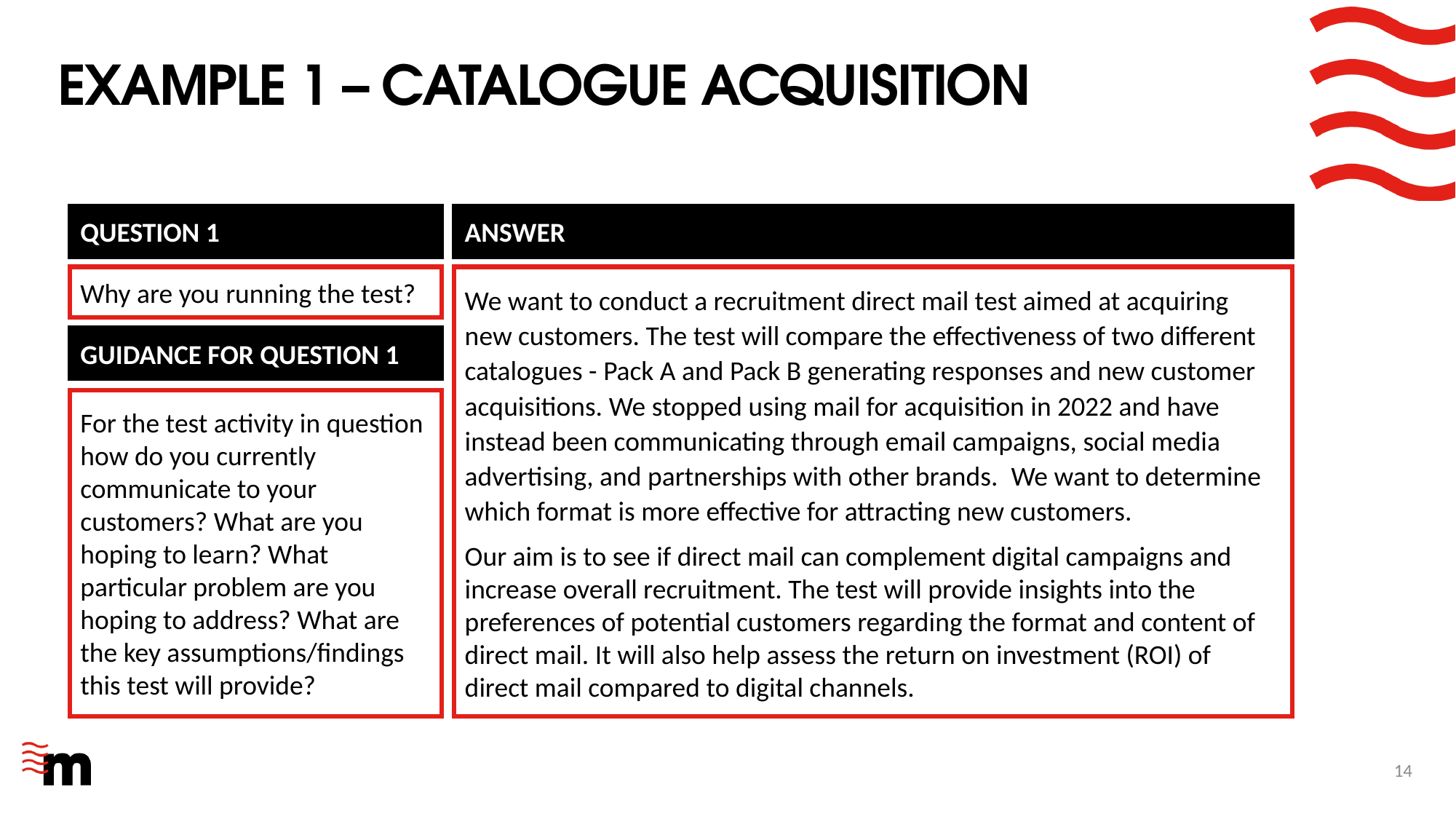

# Example 1 – catalogue acquisition

QUESTION 1
ANSWER
Why are you running the test?
We want to conduct a recruitment direct mail test aimed at acquiring new customers. The test will compare the effectiveness of two different catalogues - Pack A and Pack B generating responses and new customer acquisitions. We stopped using mail for acquisition in 2022 and have instead been communicating through email campaigns, social media advertising, and partnerships with other brands.  We want to determine which format is more effective for attracting new customers.
Our aim is to see if direct mail can complement digital campaigns and increase overall recruitment. The test will provide insights into the preferences of potential customers regarding the format and content of direct mail. It will also help assess the return on investment (ROI) of direct mail compared to digital channels.
GUIDANCE FOR QUESTION 1
For the test activity in question how do you currently communicate to your customers? What are you hoping to learn? What particular problem are you hoping to address? What are the key assumptions/findings this test will provide?
14